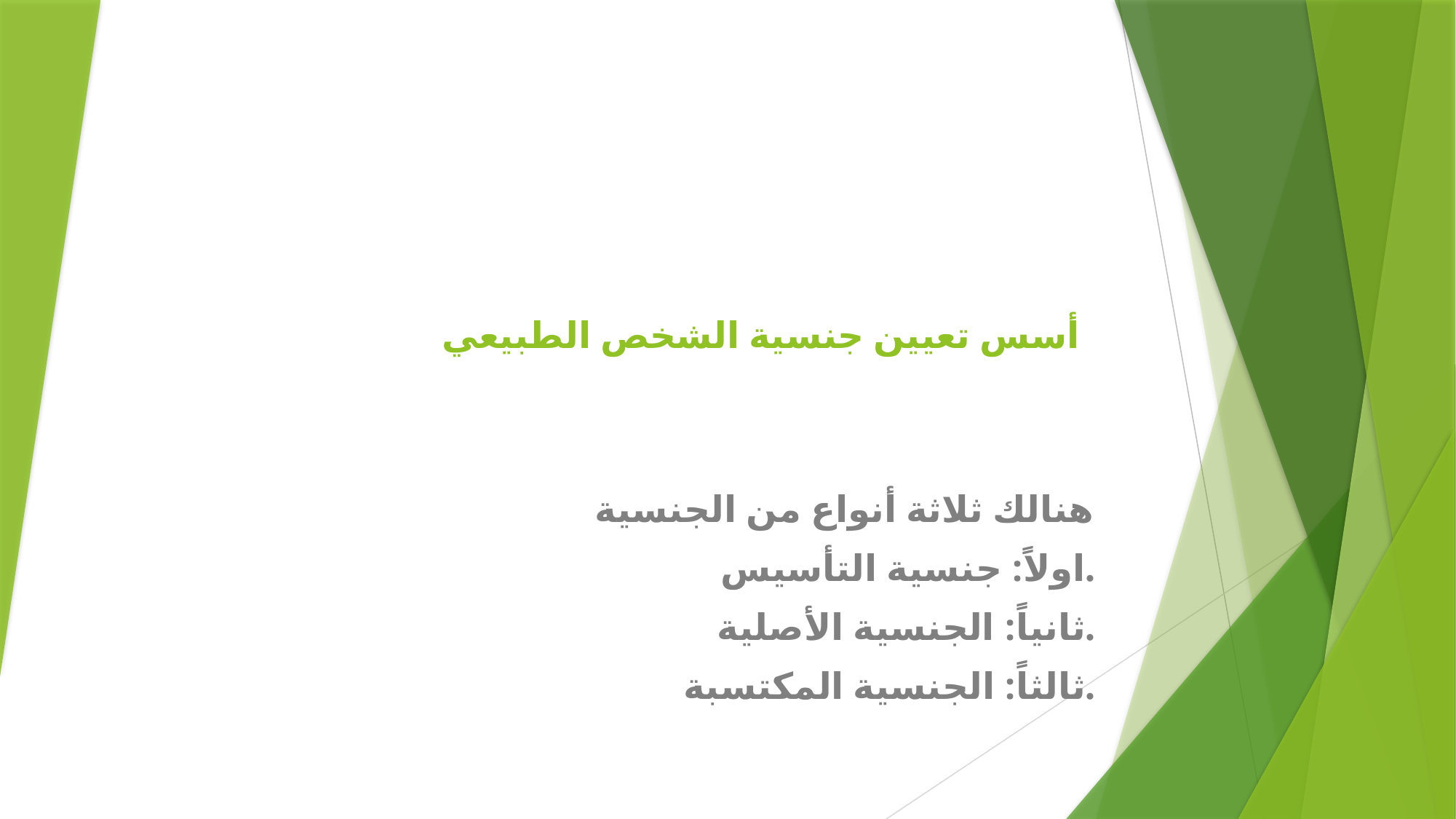

# أسس تعيين جنسية الشخص الطبيعي
هنالك ثلاثة أنواع من الجنسية
اولاً: جنسية التأسيس.
ثانياً: الجنسية الأصلية.
ثالثاً: الجنسية المكتسبة.